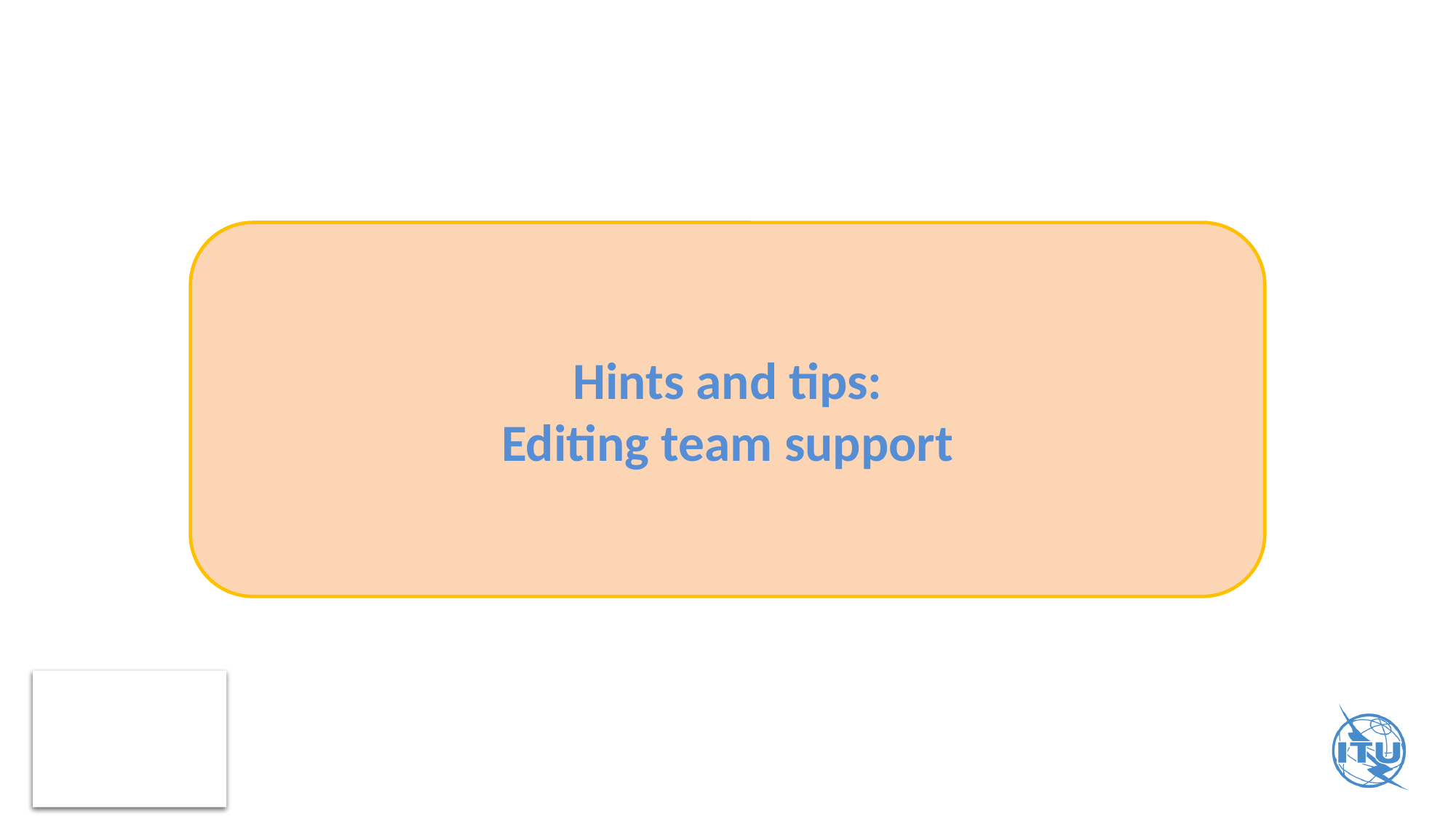

# Hints and tips: Editing team support